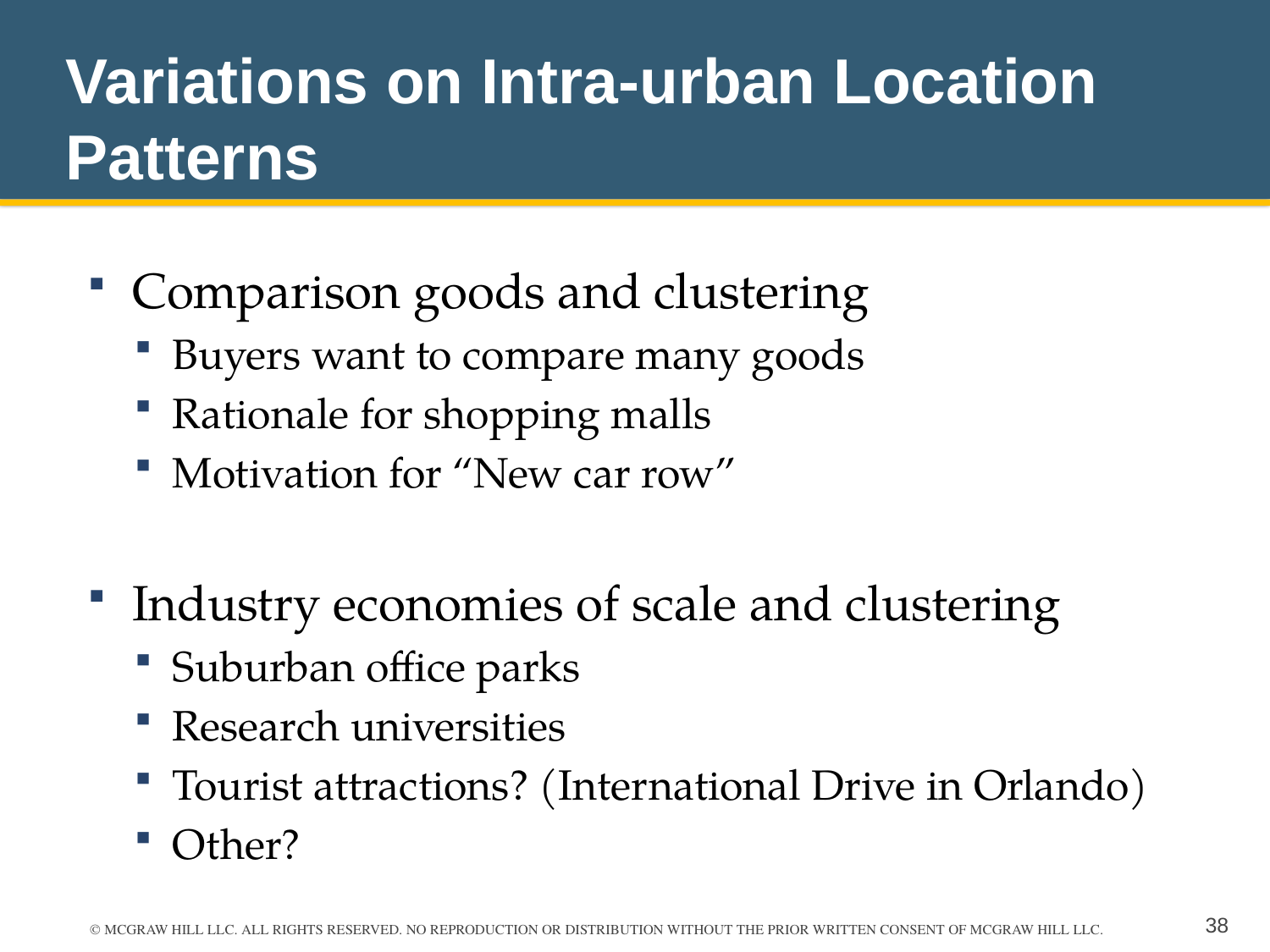

# Variations on Intra-urban Location Patterns
Comparison goods and clustering
Buyers want to compare many goods
Rationale for shopping malls
Motivation for “New car row”

Industry economies of scale and clustering
Suburban office parks
Research universities
Tourist attractions? (International Drive in Orlando)
Other?

© MCGRAW HILL LLC. ALL RIGHTS RESERVED. NO REPRODUCTION OR DISTRIBUTION WITHOUT THE PRIOR WRITTEN CONSENT OF MCGRAW HILL LLC.
38